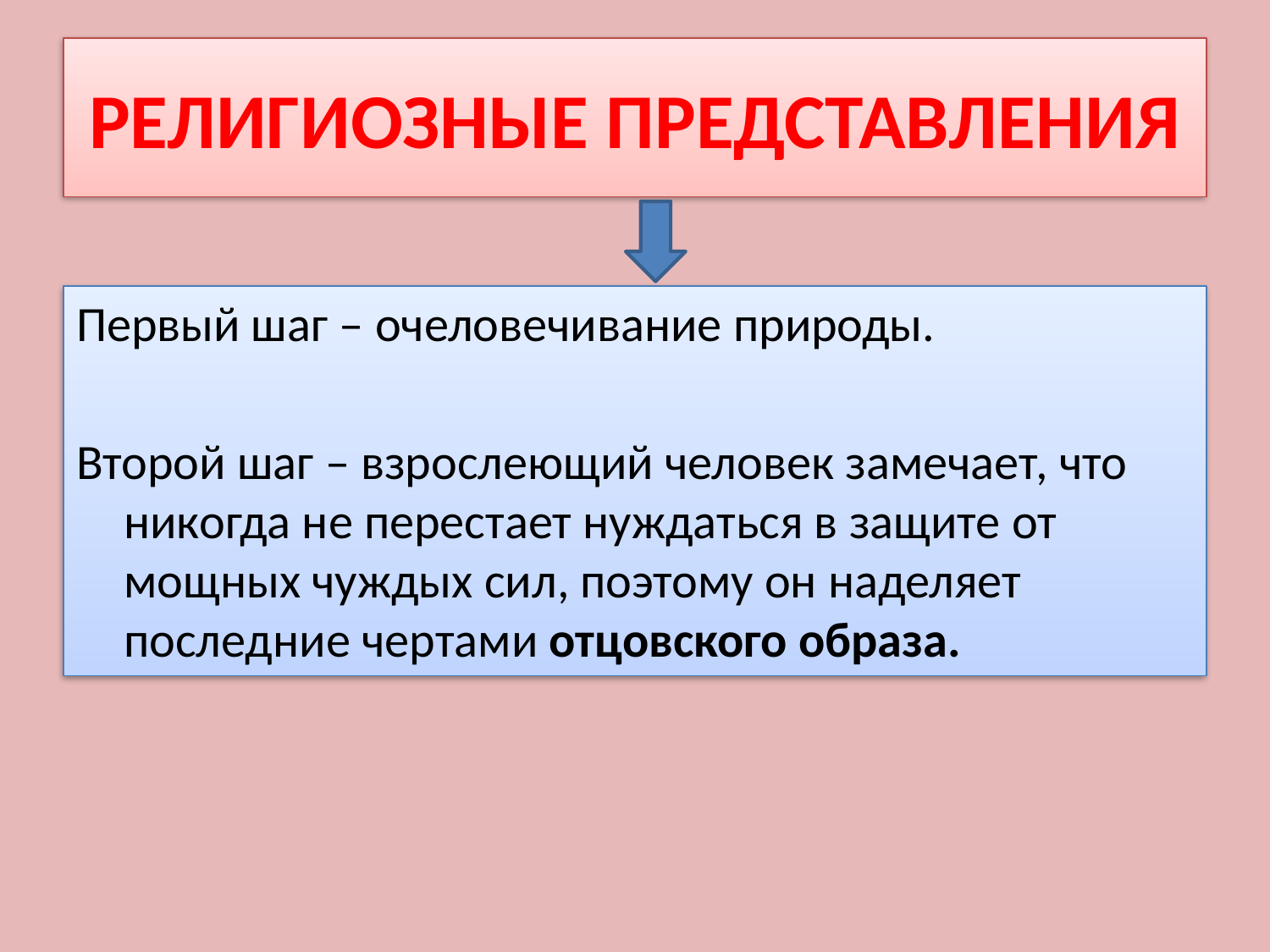

# РЕЛИГИОЗНЫЕ ПРЕДСТАВЛЕНИЯ

Первый шаг – очеловечивание природы.

Второй шаг – взрослеющий человек замечает, что никогда не перестает нуждаться в защите от мощных чуждых сил, поэтому он наделяет последние чертами отцовского образа.